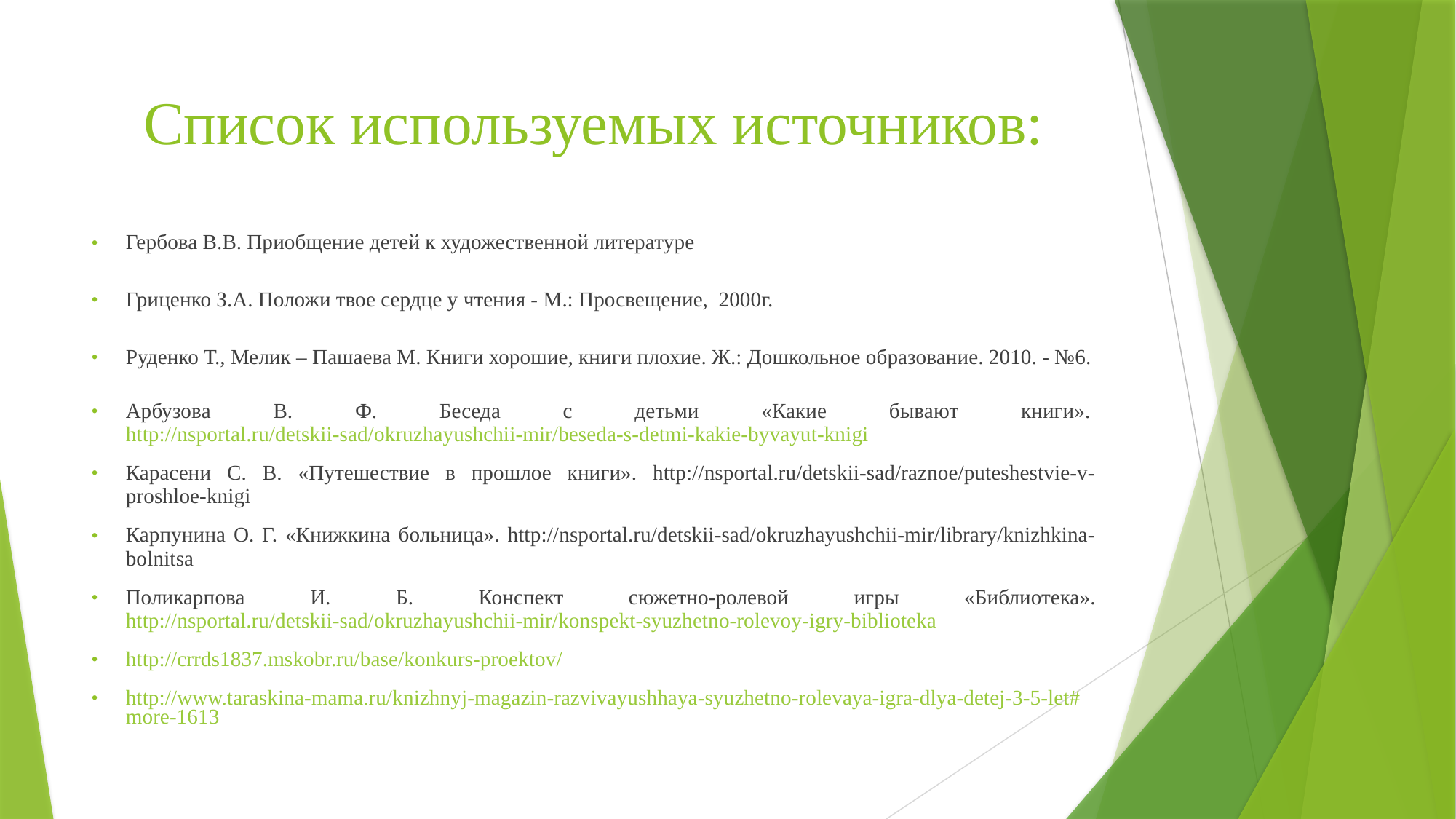

# Список используемых источников:
Гербова В.В. Приобщение детей к художественной литературе
Гриценко З.А. Положи твое сердце у чтения - М.: Просвещение,  2000г.
Руденко Т., Мелик – Пашаева М. Книги хорошие, книги плохие. Ж.: Дошкольное образование. 2010. - №6.
Арбузова В. Ф. Беседа с детьми «Какие бывают книги». http://nsportal.ru/detskii-sad/okruzhayushchii-mir/beseda-s-detmi-kakie-byvayut-knigi
Карасени С. В. «Путешествие в прошлое книги». http://nsportal.ru/detskii-sad/raznoe/puteshestvie-v-proshloe-knigi
Карпунина О. Г. «Книжкина больница». http://nsportal.ru/detskii-sad/okruzhayushchii-mir/library/knizhkina-bolnitsa
Поликарпова И. Б. Конспект сюжетно-ролевой игры «Библиотека».http://nsportal.ru/detskii-sad/okruzhayushchii-mir/konspekt-syuzhetno-rolevoy-igry-biblioteka
http://crrds1837.mskobr.ru/base/konkurs-proektov/
http://www.taraskina-mama.ru/knizhnyj-magazin-razvivayushhaya-syuzhetno-rolevaya-igra-dlya-detej-3-5-let#more-1613